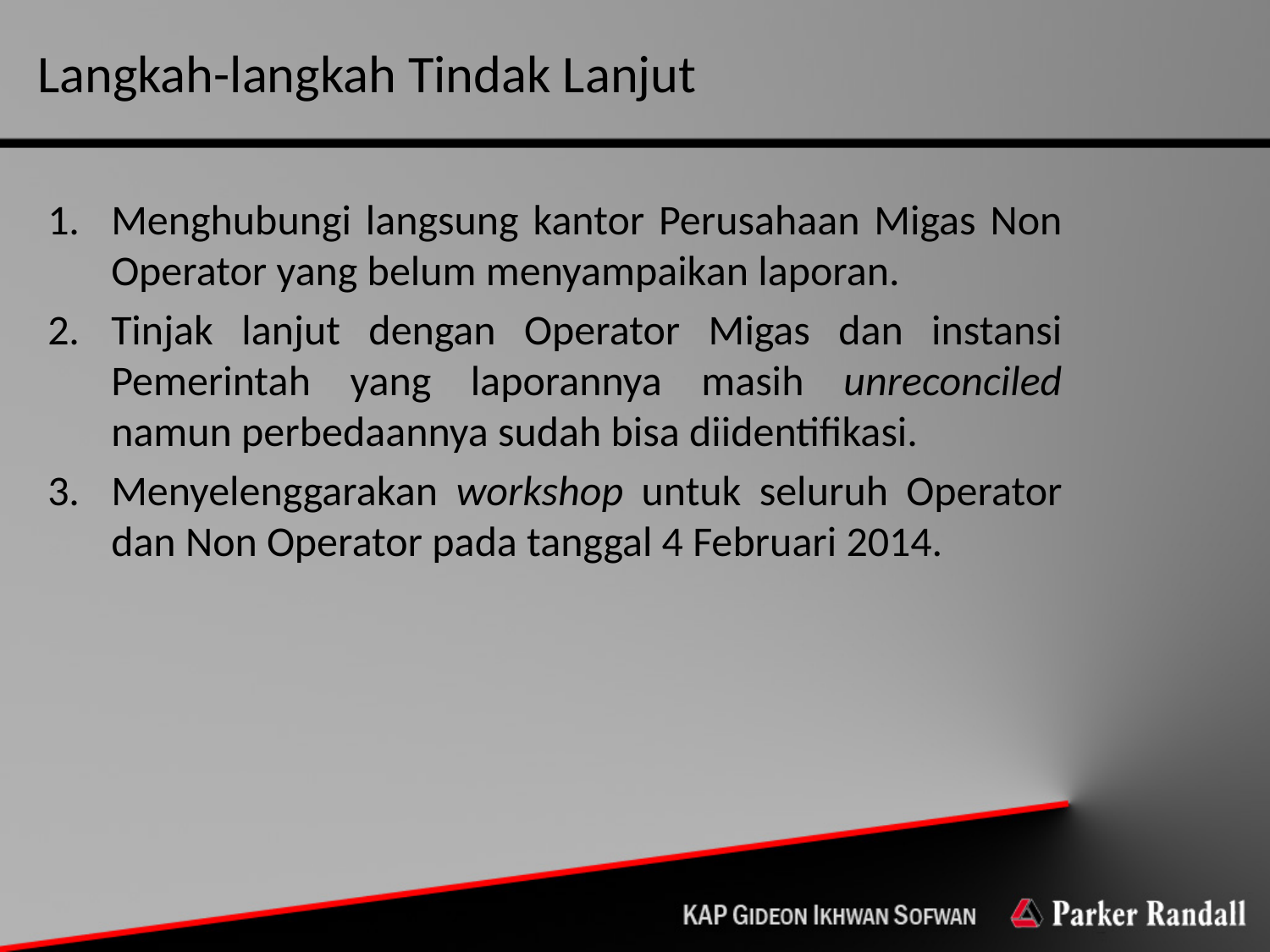

Langkah-langkah Tindak Lanjut
Menghubungi langsung kantor Perusahaan Migas Non Operator yang belum menyampaikan laporan.
Tinjak lanjut dengan Operator Migas dan instansi Pemerintah yang laporannya masih unreconciled namun perbedaannya sudah bisa diidentifikasi.
Menyelenggarakan workshop untuk seluruh Operator dan Non Operator pada tanggal 4 Februari 2014.